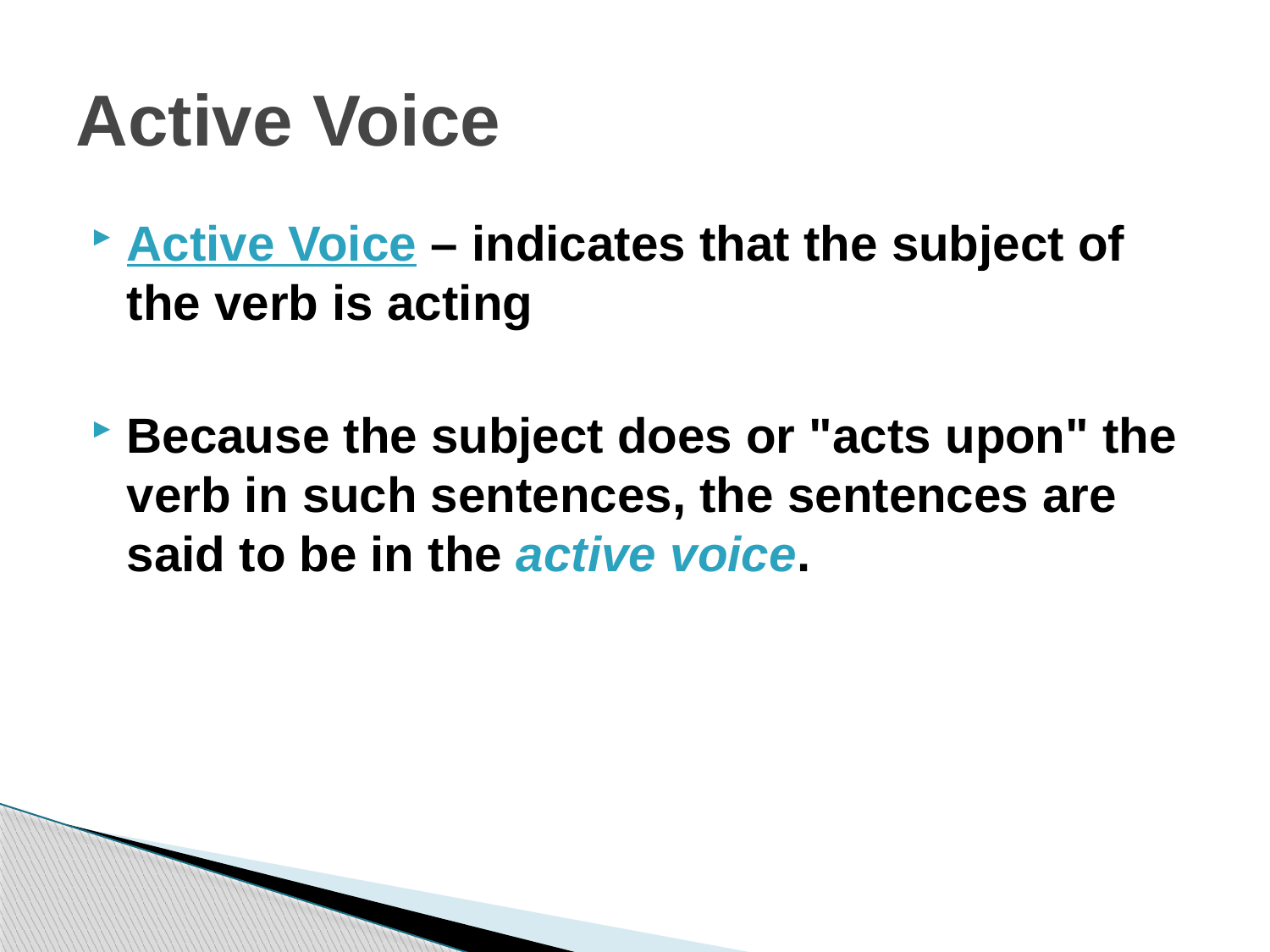

# Active Voice
Active Voice – indicates that the subject of the verb is acting

Because the subject does or "acts upon" the verb in such sentences, the sentences are said to be in the active voice.